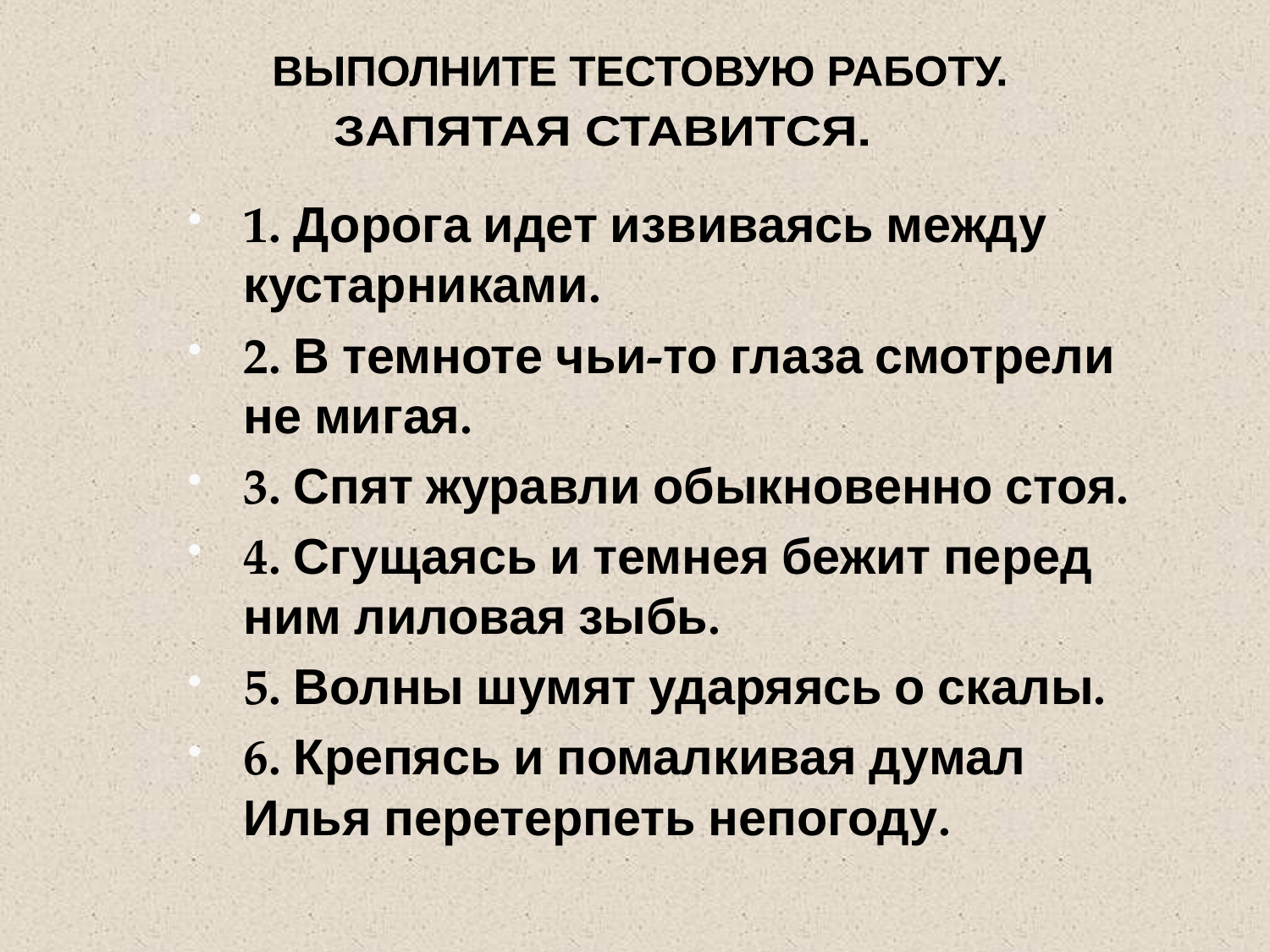

#
ВЫПОЛНИТЕ ТЕСТОВУЮ РАБОТУ.
ЗАПЯТАЯ СТАВИТСЯ.
1. Дорога идет извиваясь между кустарниками.
2. В темноте чьи-то глаза смотрели не мигая.
3. Спят журавли обыкновенно стоя.
4. Сгущаясь и темнея бежит перед ним лиловая зыбь.
5. Волны шумят ударяясь о скалы.
6. Крепясь и помалкивая думал Илья перетерпеть непогоду.